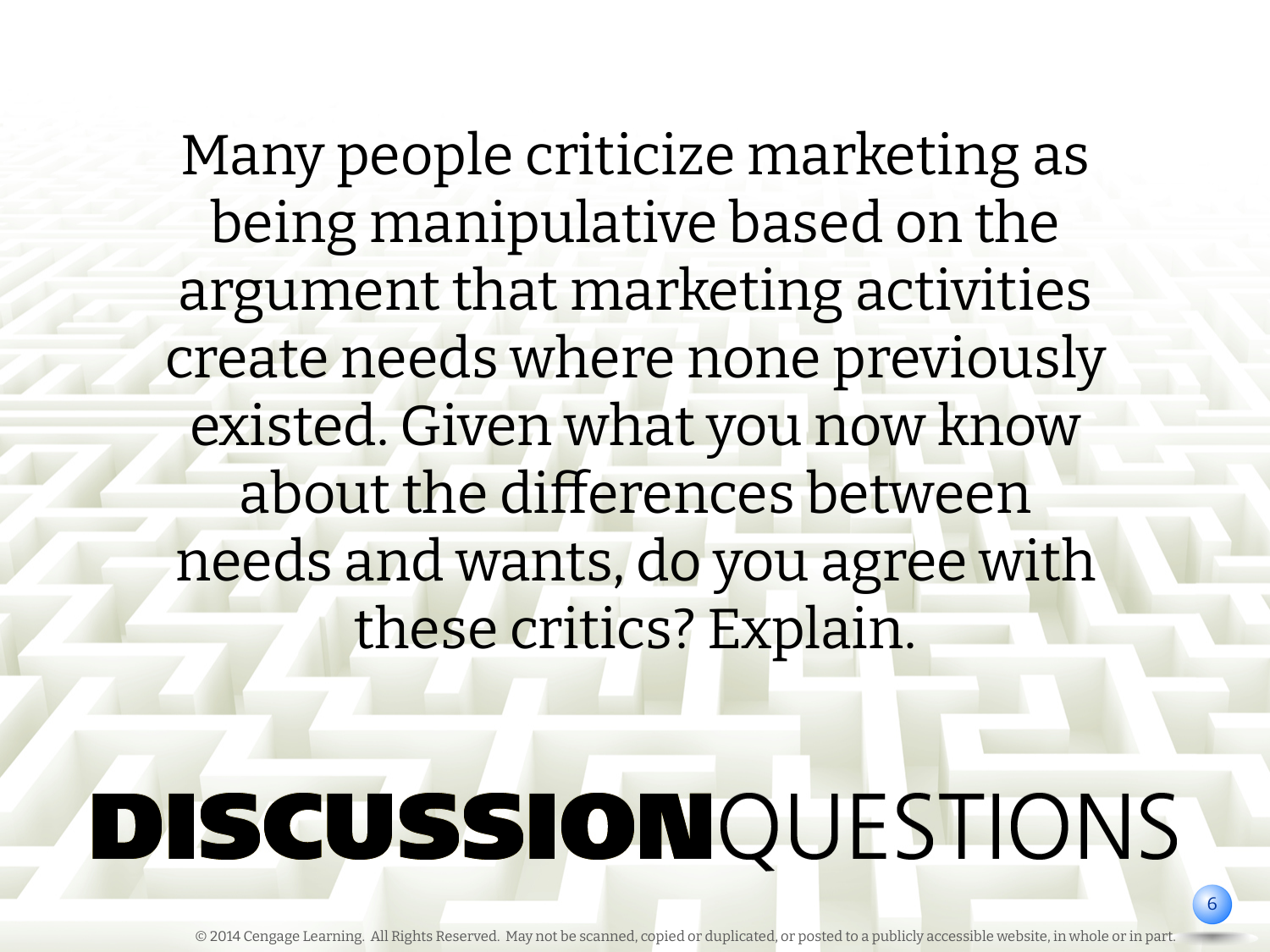

Many people criticize marketing as being manipulative based on the argument that marketing activities create needs where none previously existed. Given what you now know about the differences between needs and wants, do you agree with these critics? Explain.
6